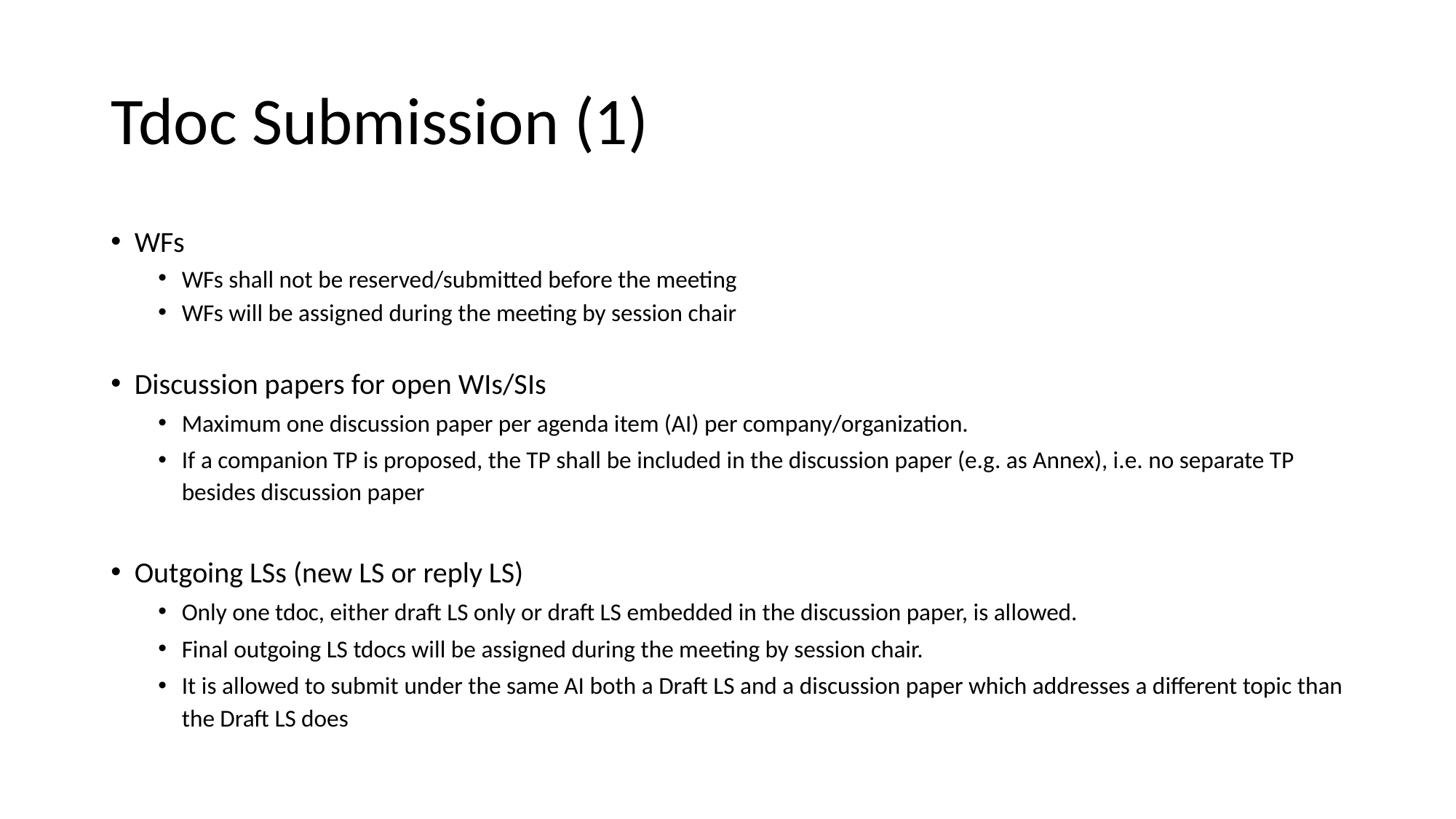

# Tdoc Submission (1)
WFs
WFs shall not be reserved/submitted before the meeting
WFs will be assigned during the meeting by session chair

Discussion papers for open WIs/SIs
Maximum one discussion paper per agenda item (AI) per company/organization.
If a companion TP is proposed, the TP shall be included in the discussion paper (e.g. as Annex), i.e. no separate TP besides discussion paper

Outgoing LSs (new LS or reply LS)
Only one tdoc, either draft LS only or draft LS embedded in the discussion paper, is allowed.
Final outgoing LS tdocs will be assigned during the meeting by session chair.
It is allowed to submit under the same AI both a Draft LS and a discussion paper which addresses a different topic than the Draft LS does